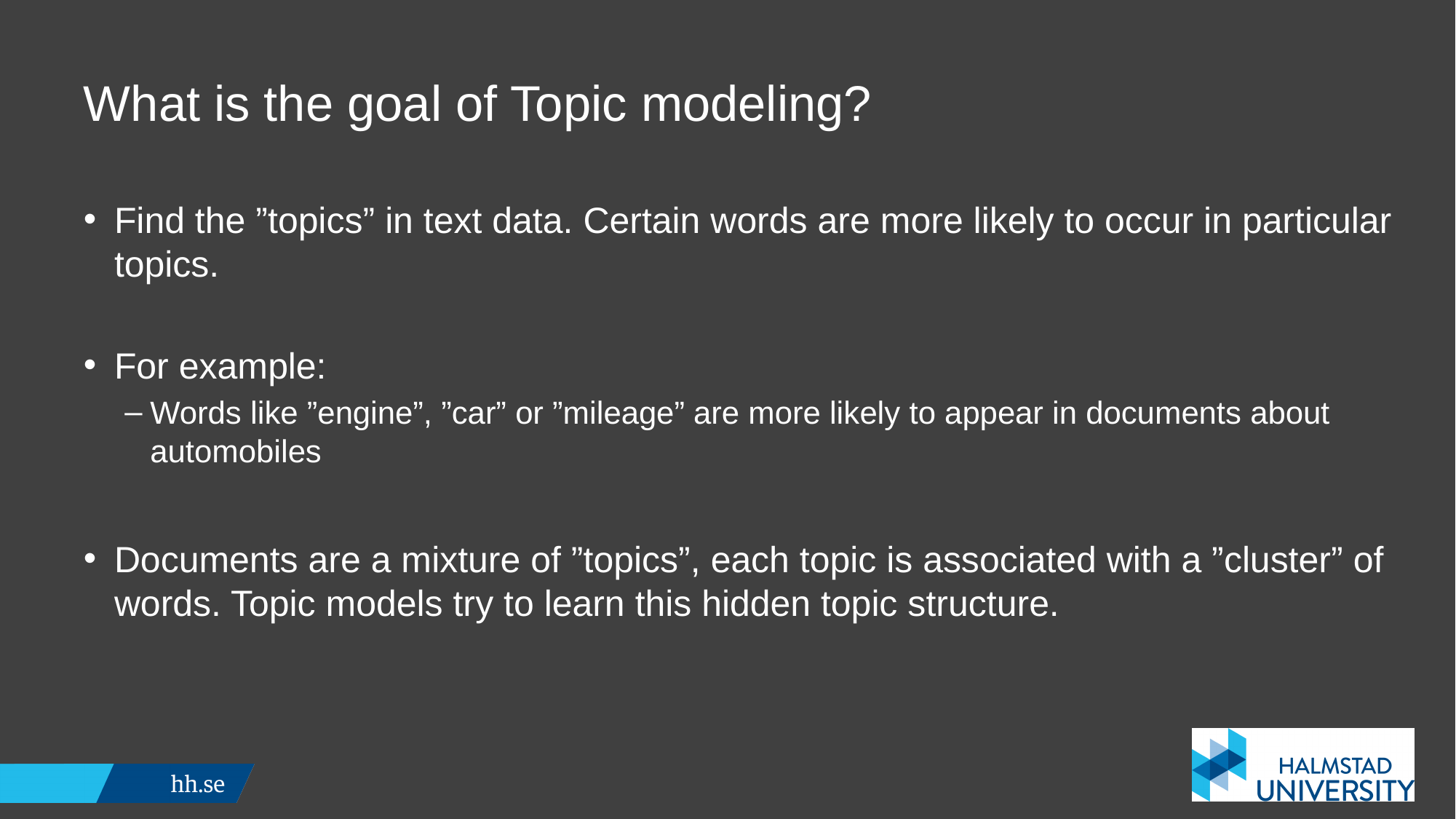

# What is the goal of Topic modeling?
Find the ”topics” in text data. Certain words are more likely to occur in particular topics.

For example:
Words like ”engine”, ”car” or ”mileage” are more likely to appear in documents about automobiles

Documents are a mixture of ”topics”, each topic is associated with a ”cluster” of words. Topic models try to learn this hidden topic structure.